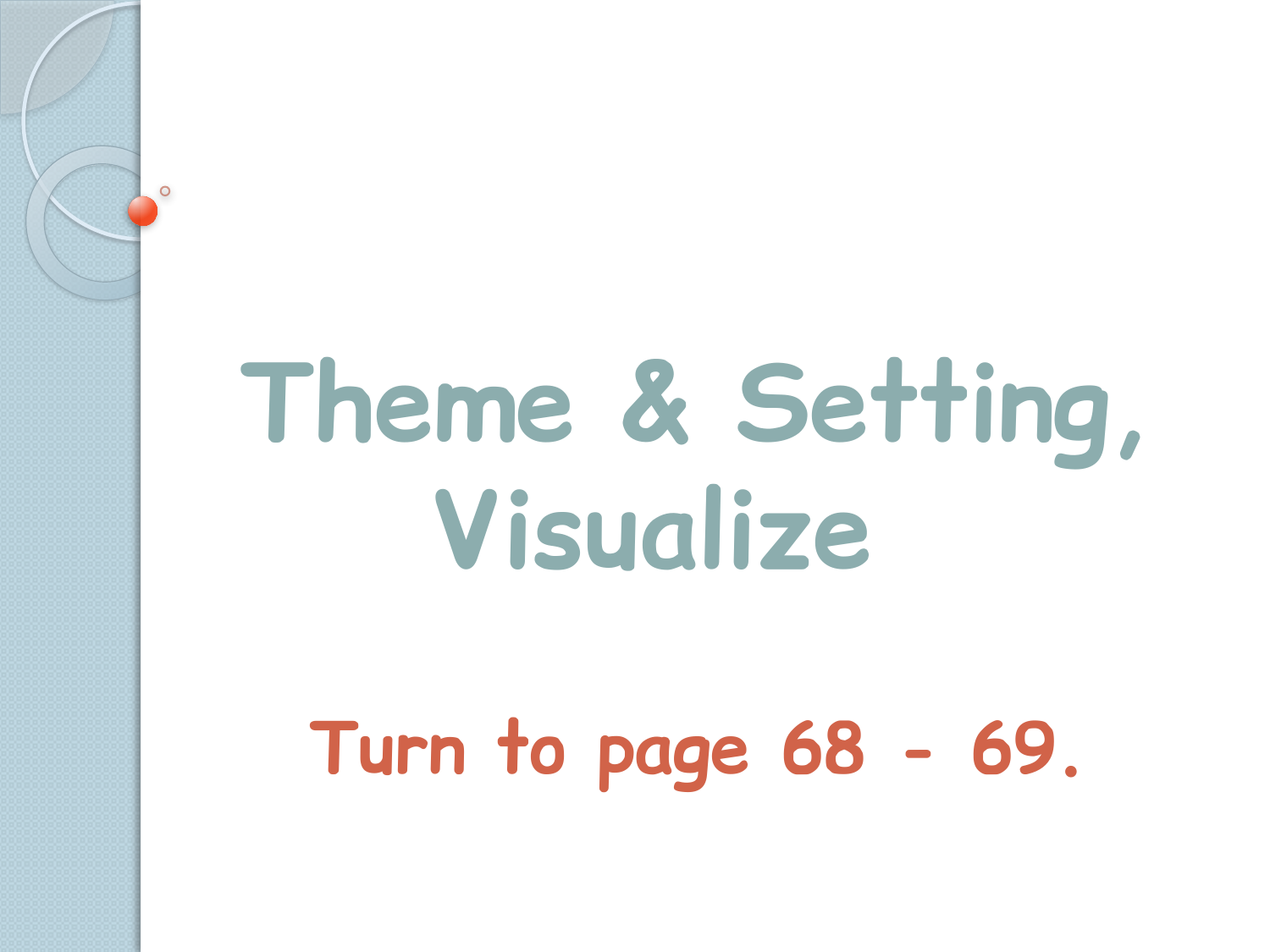

# Theme & Setting, Visualize Turn to page 68 - 69.